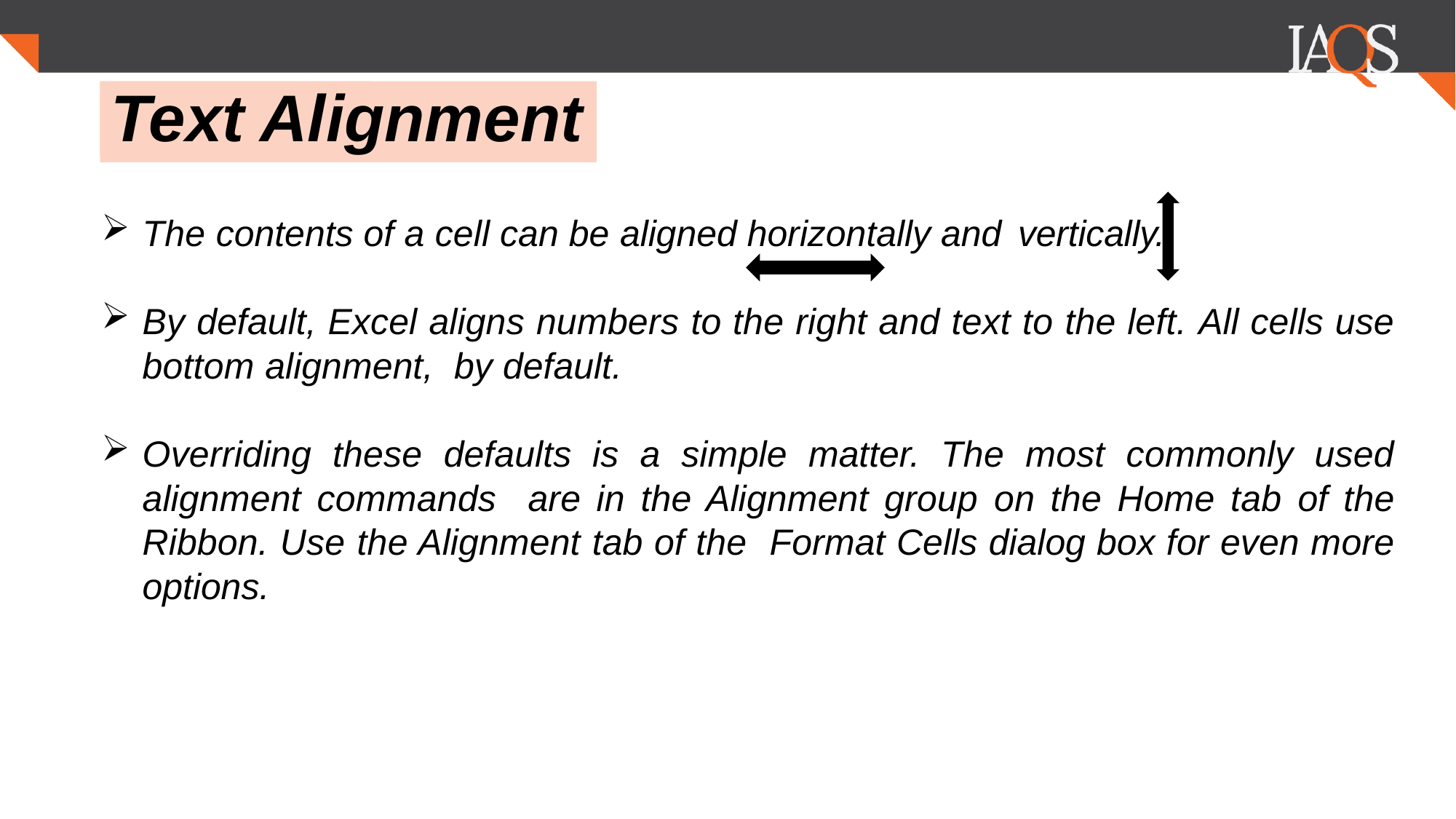

.

# Text Alignment

The contents of a cell can be aligned horizontally and vertically.

By default, Excel aligns numbers to the right and text to the left. All cells use bottom alignment,  by default.

Overriding these defaults is a simple matter. The most commonly used alignment commands  are in the Alignment group on the Home tab of the Ribbon. Use the Alignment tab of the  Format Cells dialog box for even more options.